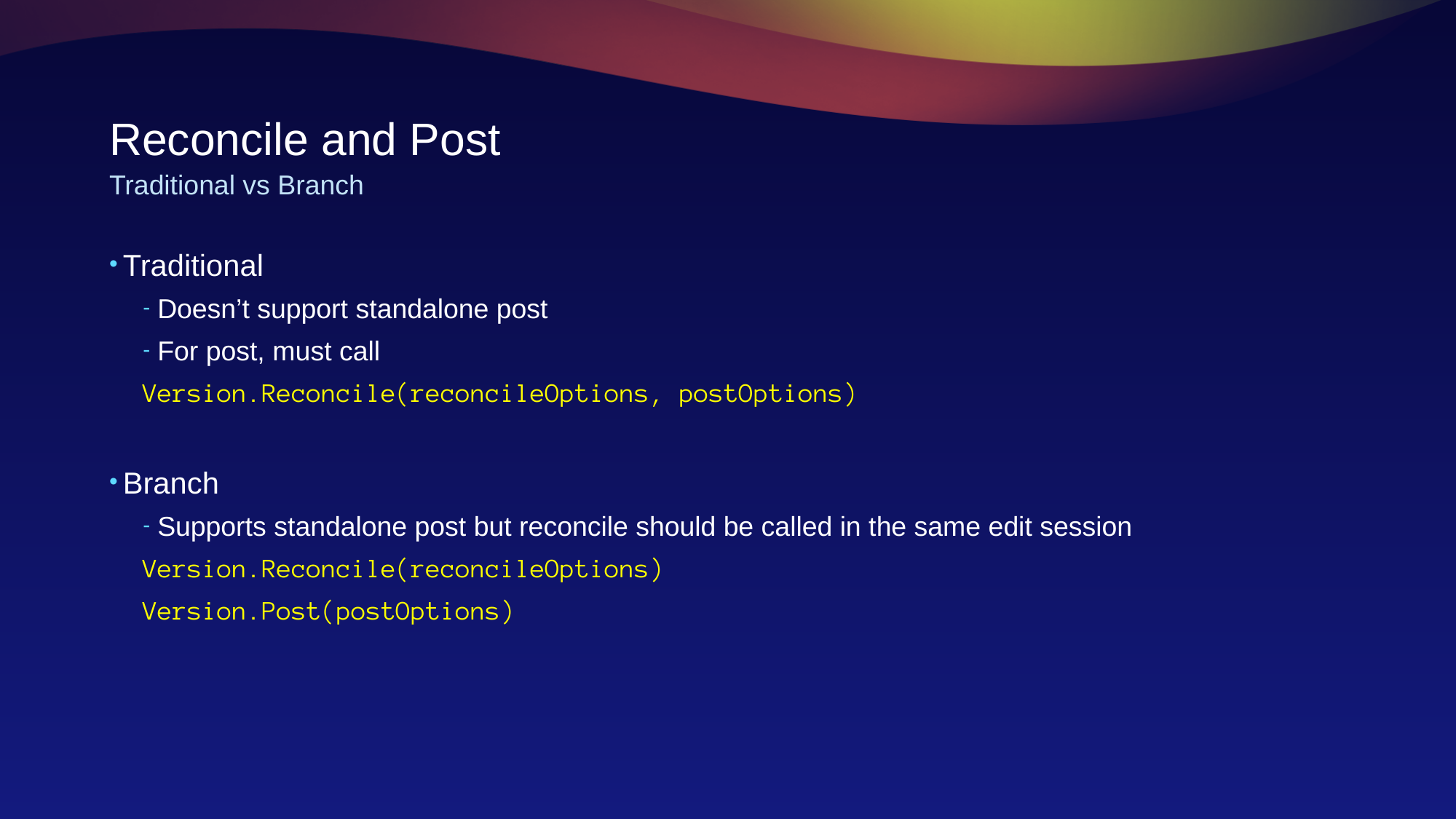

# Reconcile and Post
Traditional vs Branch
Traditional
Doesn’t support standalone post
For post, must call
Version.Reconcile(reconcileOptions, postOptions)

Branch
Supports standalone post but reconcile should be called in the same edit session
Version.Reconcile(reconcileOptions)
Version.Post(postOptions)